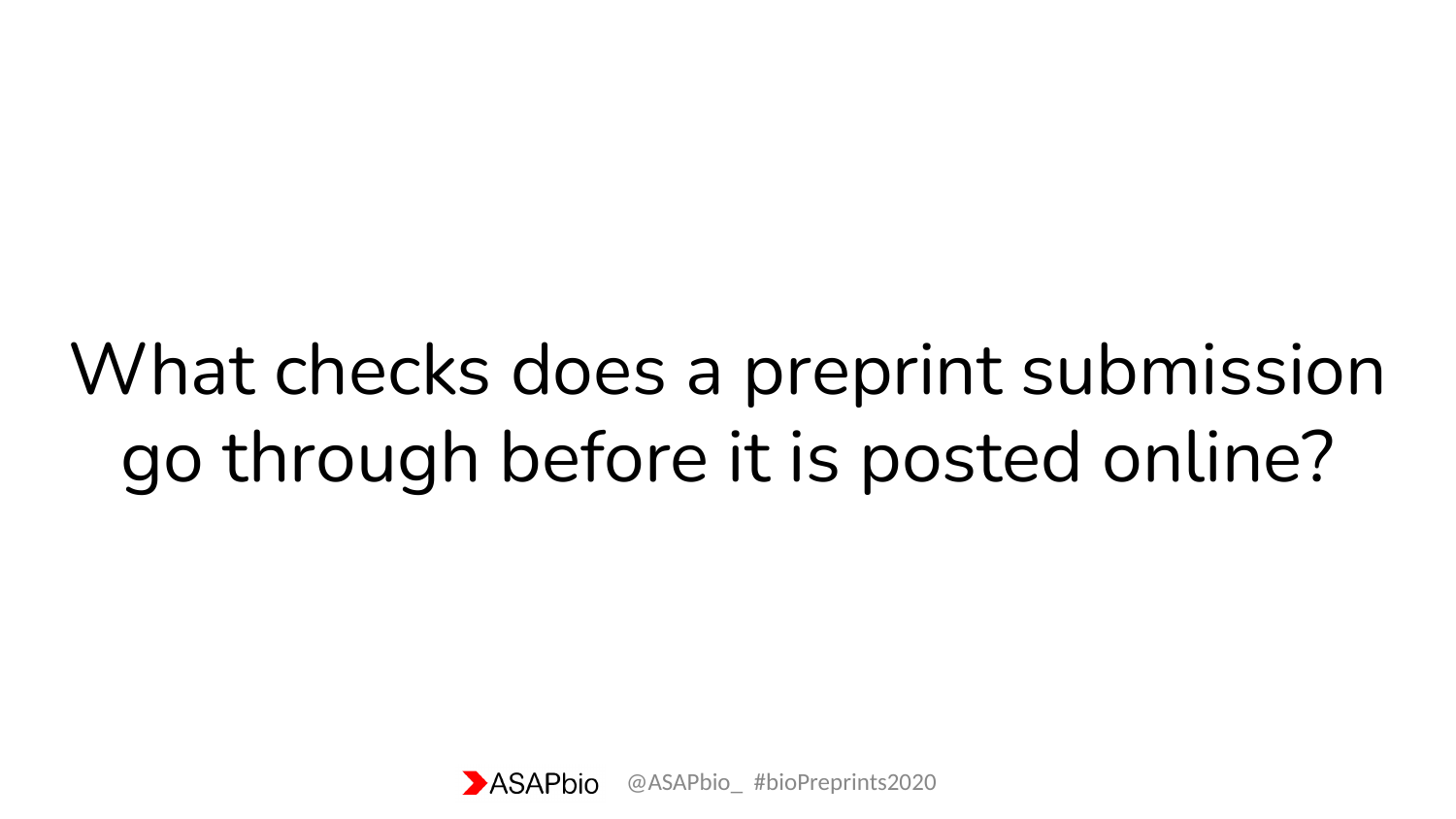

# What checks does a preprint submission go through before it is posted online?